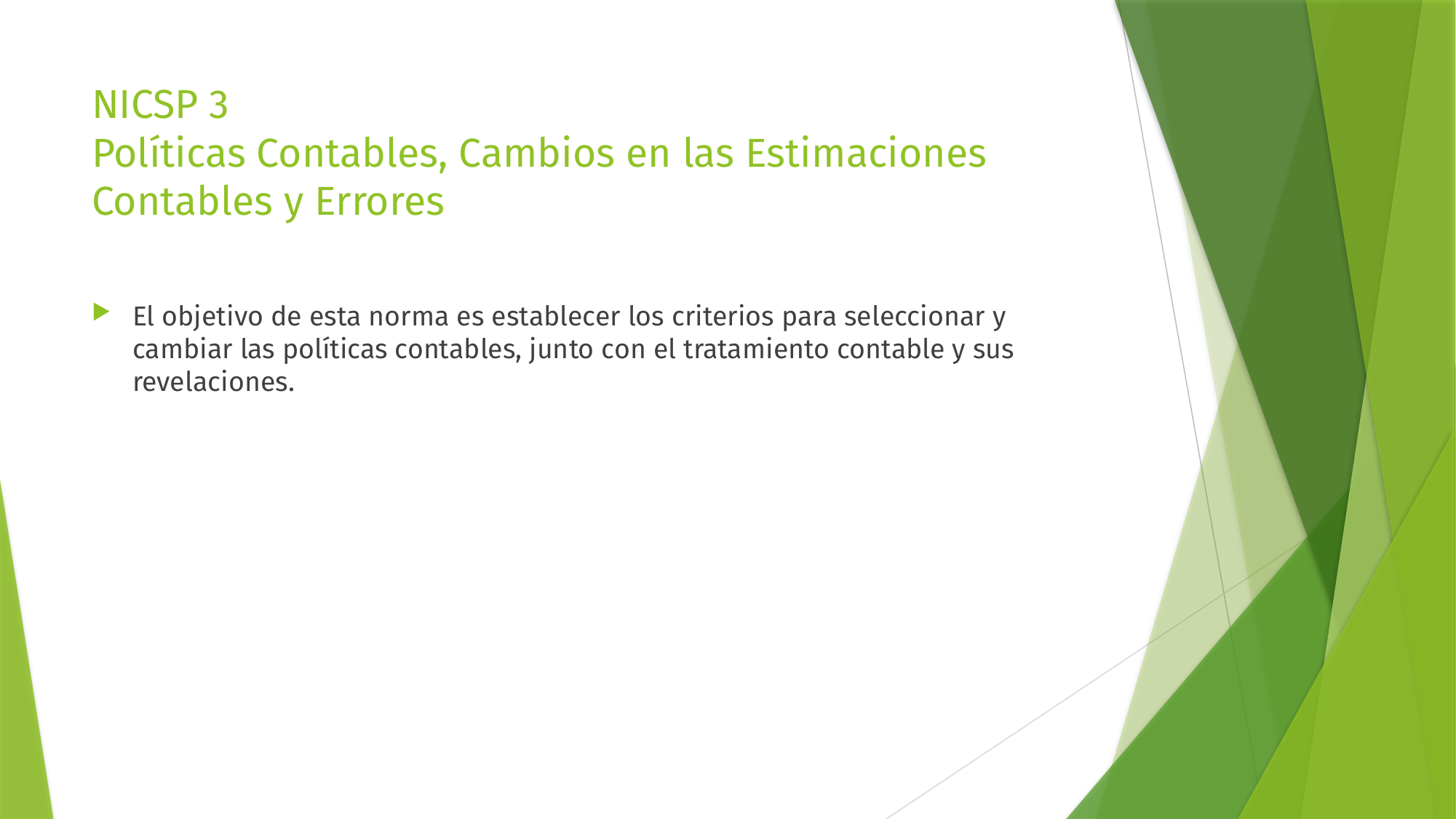

# NICSP 3 Políticas Contables, Cambios en las Estimaciones Contables y Errores
El objetivo de esta norma es establecer los criterios para seleccionar y cambiar las políticas contables, junto con el tratamiento contable y sus revelaciones.